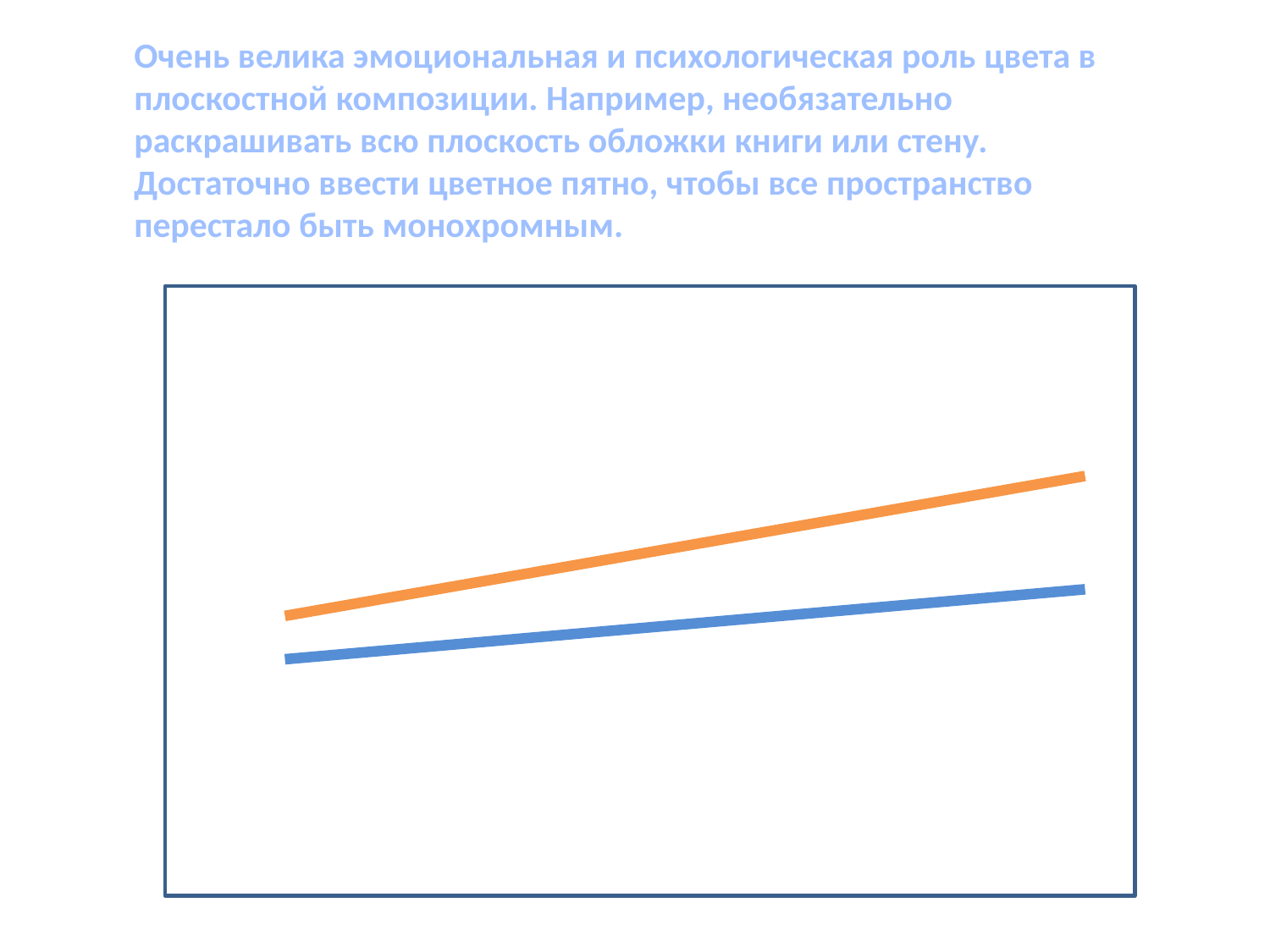

Очень велика эмоциональная и психологическая роль цвета в плоскостной композиции. Например, необязательно раскрашивать всю плоскость обложки книги или стену. Достаточно ввести цветное пятно, чтобы все пространство перестало быть монохромным.